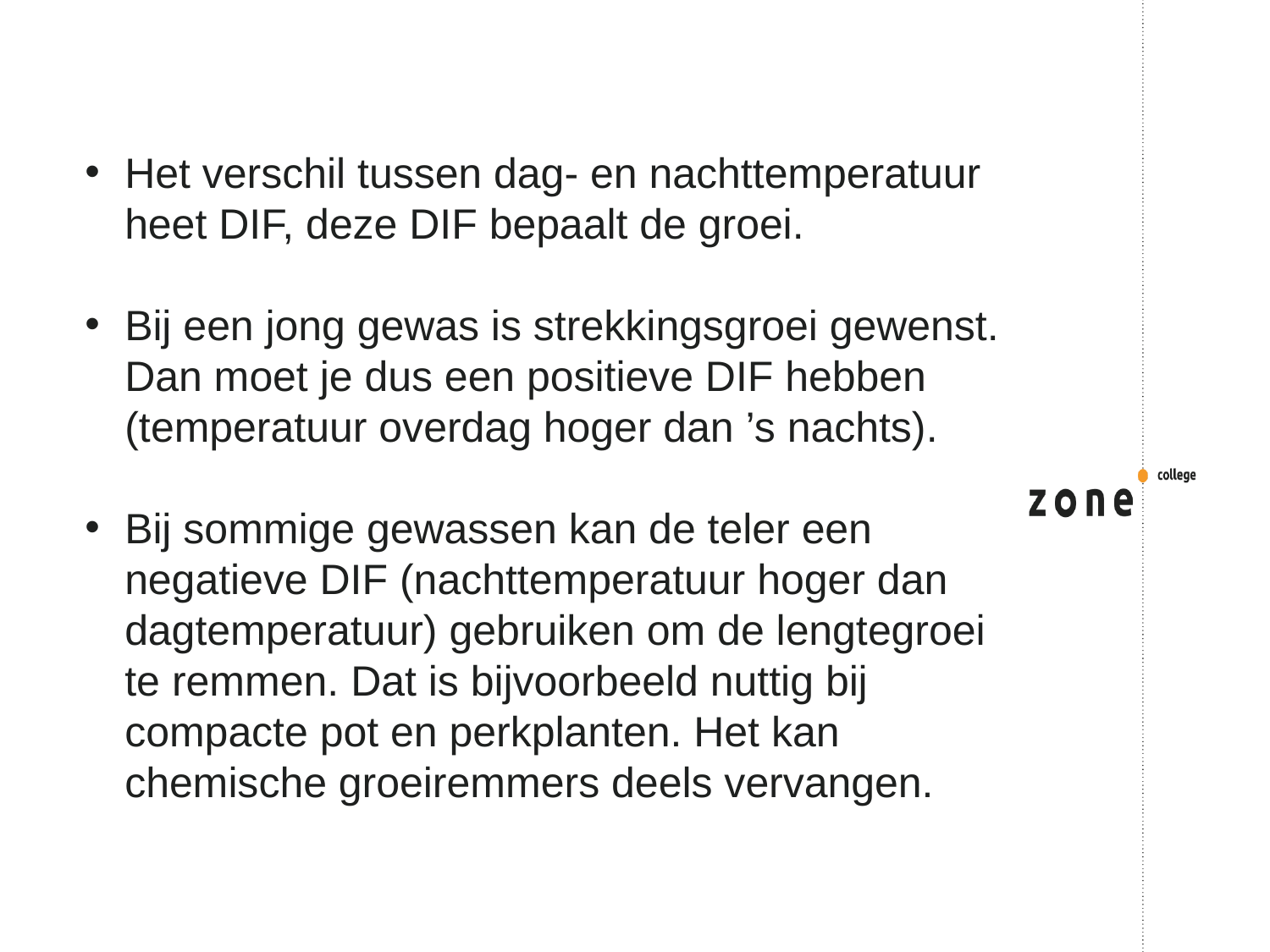

Het verschil tussen dag- en nachttemperatuur heet DIF, deze DIF bepaalt de groei.

Bij een jong gewas is strekkingsgroei gewenst. Dan moet je dus een positieve DIF hebben (temperatuur overdag hoger dan ’s nachts).

Bij sommige gewassen kan de teler een negatieve DIF (nachttemperatuur hoger dan dagtemperatuur) gebruiken om de lengtegroei te remmen. Dat is bijvoorbeeld nuttig bij compacte pot en perkplanten. Het kan chemische groeiremmers deels vervangen.